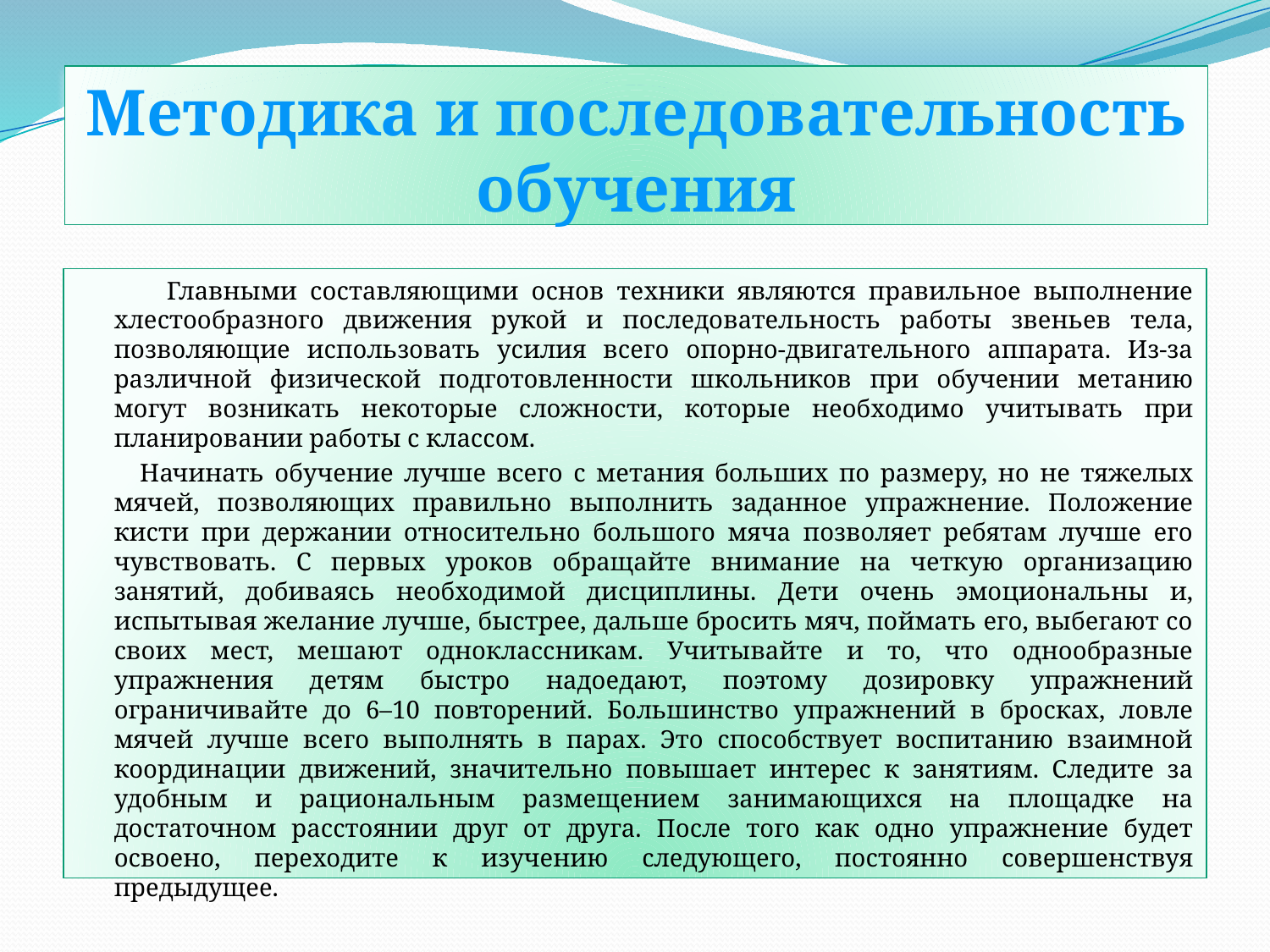

# Методика и последовательность обучения
       Главными составляющими основ техники являются правильное выполнение хлестообразного движения рукой и последовательность работы звеньев тела, позволяющие использовать усилия всего опорно-двигательного аппарата. Из-за различной физической подготовленности школьников при обучении метанию могут возникать некоторые сложности, которые необходимо учитывать при планировании работы с классом.
      Начинать обучение лучше всего с метания больших по размеру, но не тяжелых мячей, позволяющих правильно выполнить заданное упражнение. Положение кисти при держании относительно большого мяча позволяет ребятам лучше его чувствовать. С первых уроков обращайте внимание на четкую организацию занятий, добиваясь необходимой дисциплины. Дети очень эмоциональны и, испытывая желание лучше, быстрее, дальше бросить мяч, поймать его, выбегают со своих мест, мешают одноклассникам. Учитывайте и то, что однообразные упражнения детям быстро надоедают, поэтому дозировку упражнений ограничивайте до 6–10 повторений. Большинство упражнений в бросках, ловле мячей лучше всего выполнять в парах. Это способствует воспитанию взаимной координации движений, значительно повышает интерес к занятиям. Следите за удобным и рациональным размещением занимающихся на площадке на достаточном расстоянии друг от друга. После того как одно упражнение будет освоено, переходите к изучению следующего, постоянно совершенствуя предыдущее.